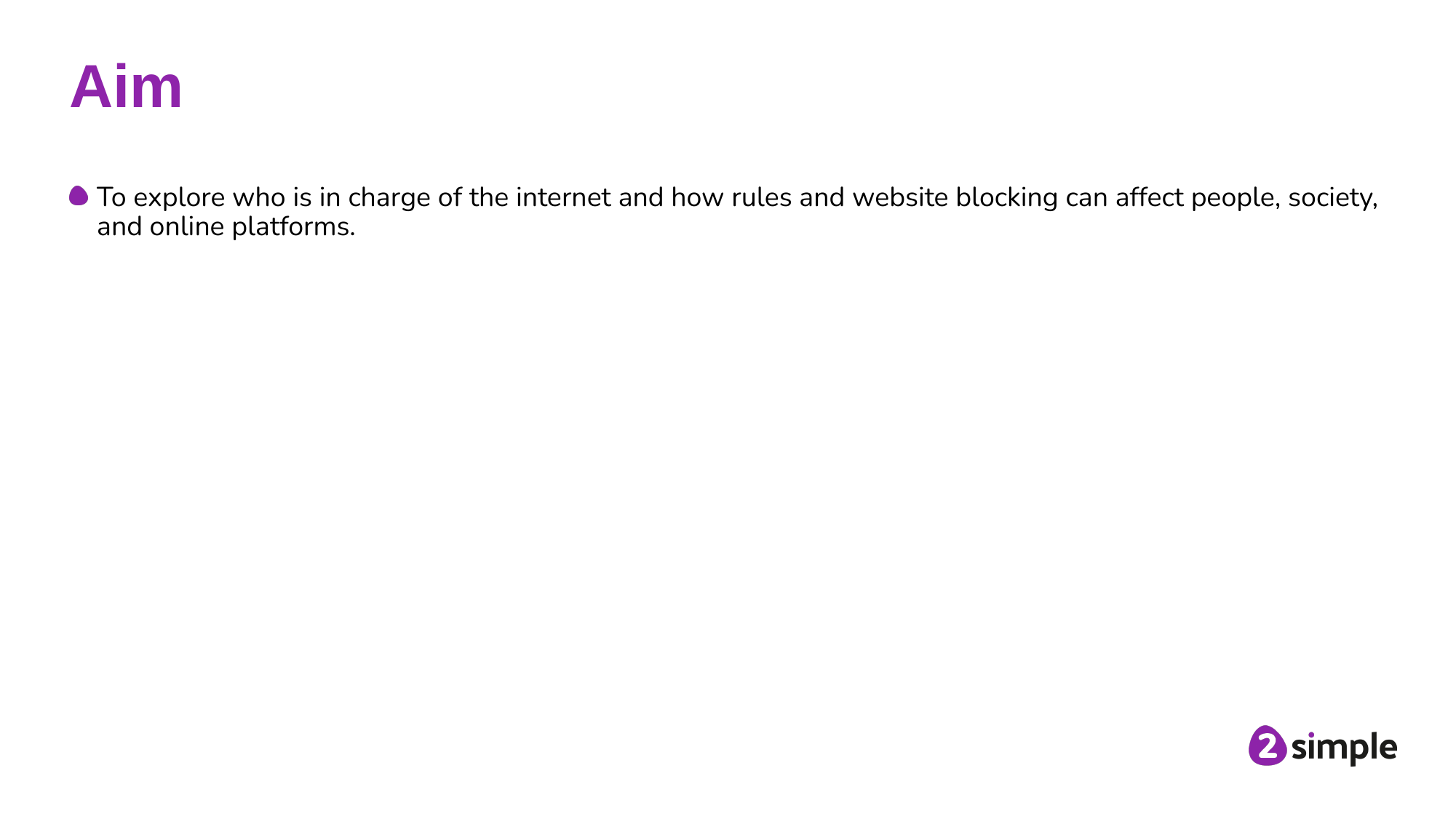

# Aim
To explore who is in charge of the internet and how rules and website blocking can affect people, society, and online platforms.